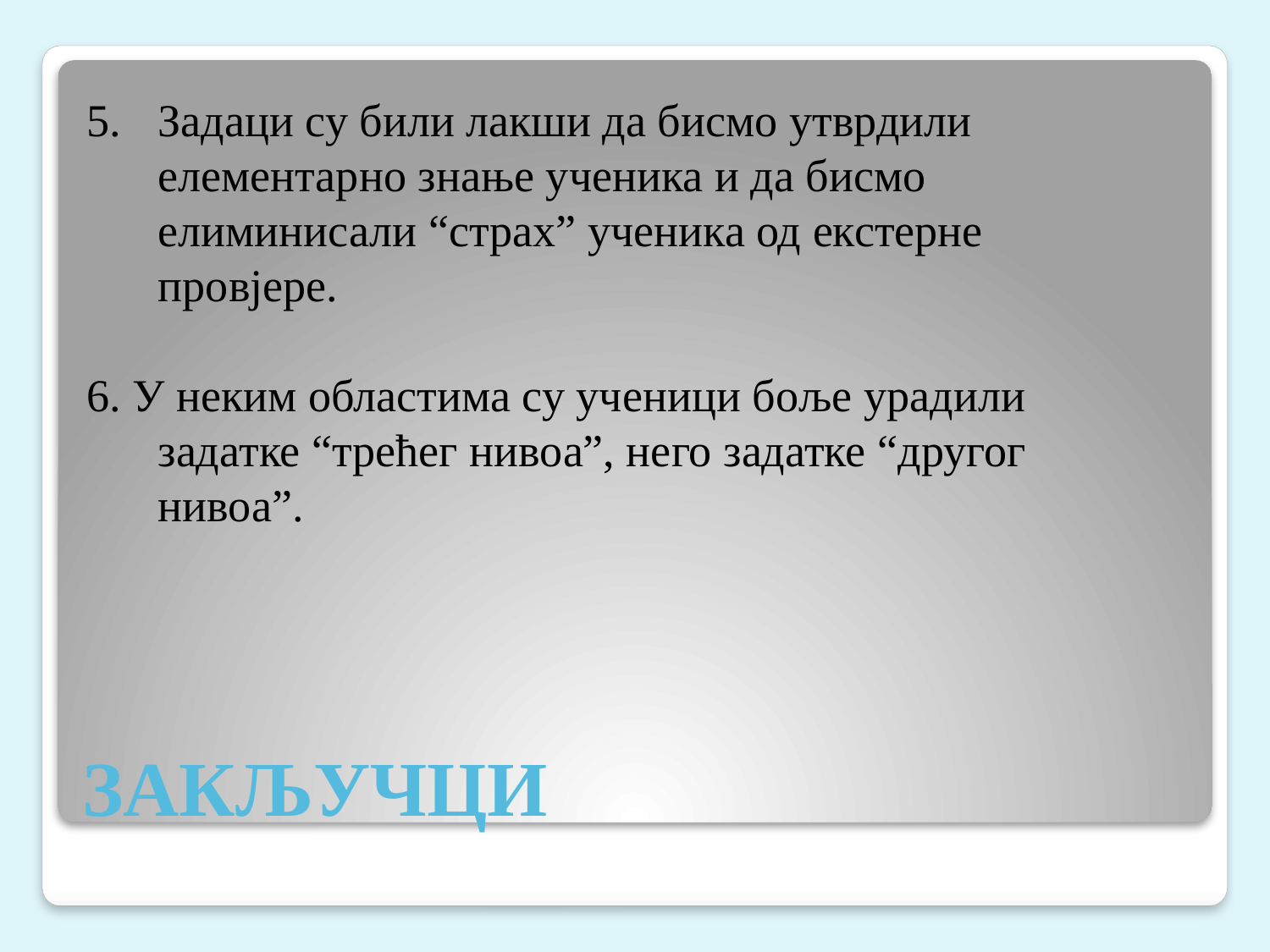

Задаци су били лакши да бисмо утврдили елементарно знање ученика и да бисмо елиминисали “страх” ученика од екстерне провјере.

6. У неким областима су ученици боље урадили задатке “трећег нивоа”, него задатке “другог нивоа”.

# ЗАКЉУЧЦИ